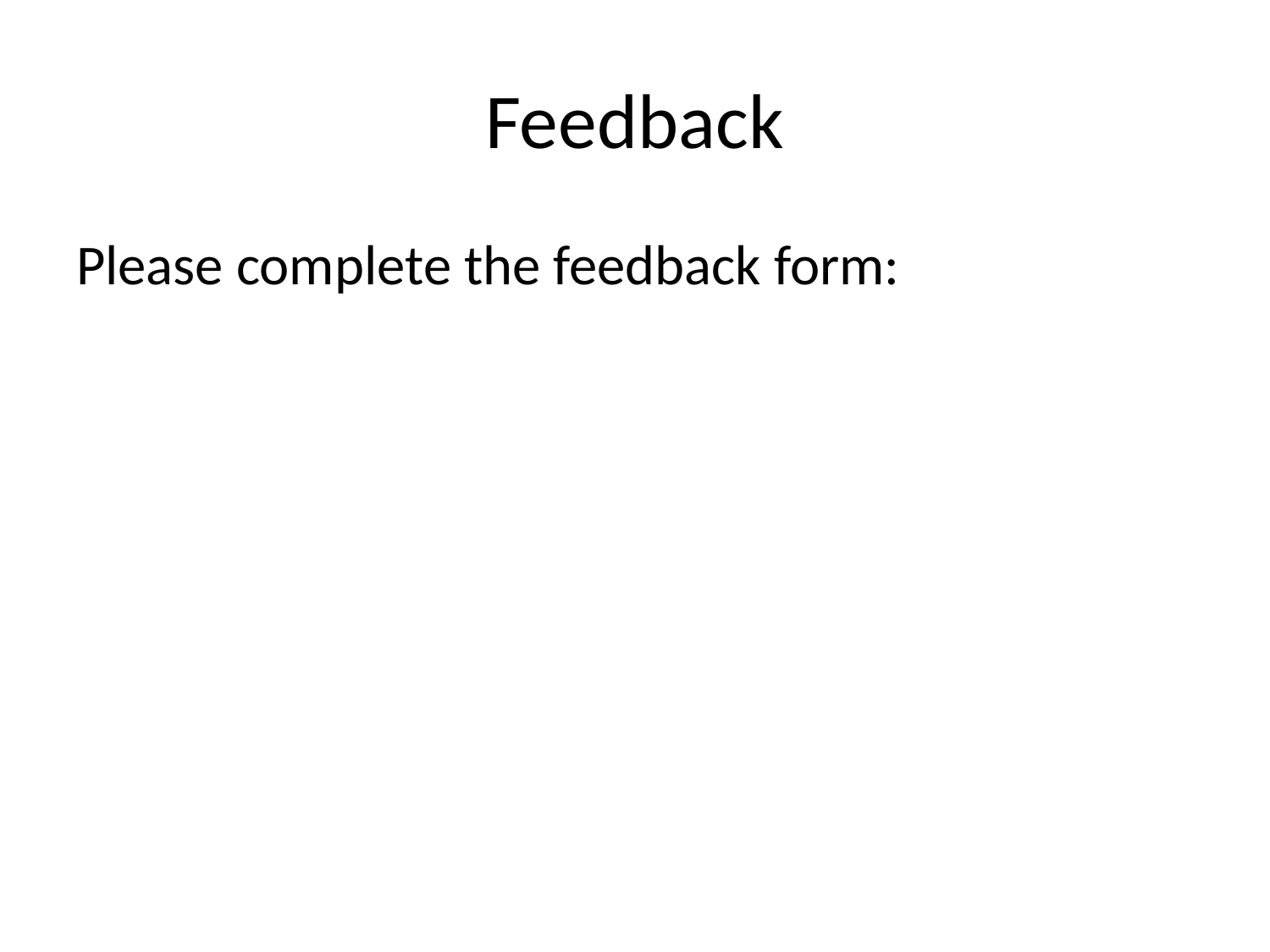

# Feedback
Please complete the feedback form: